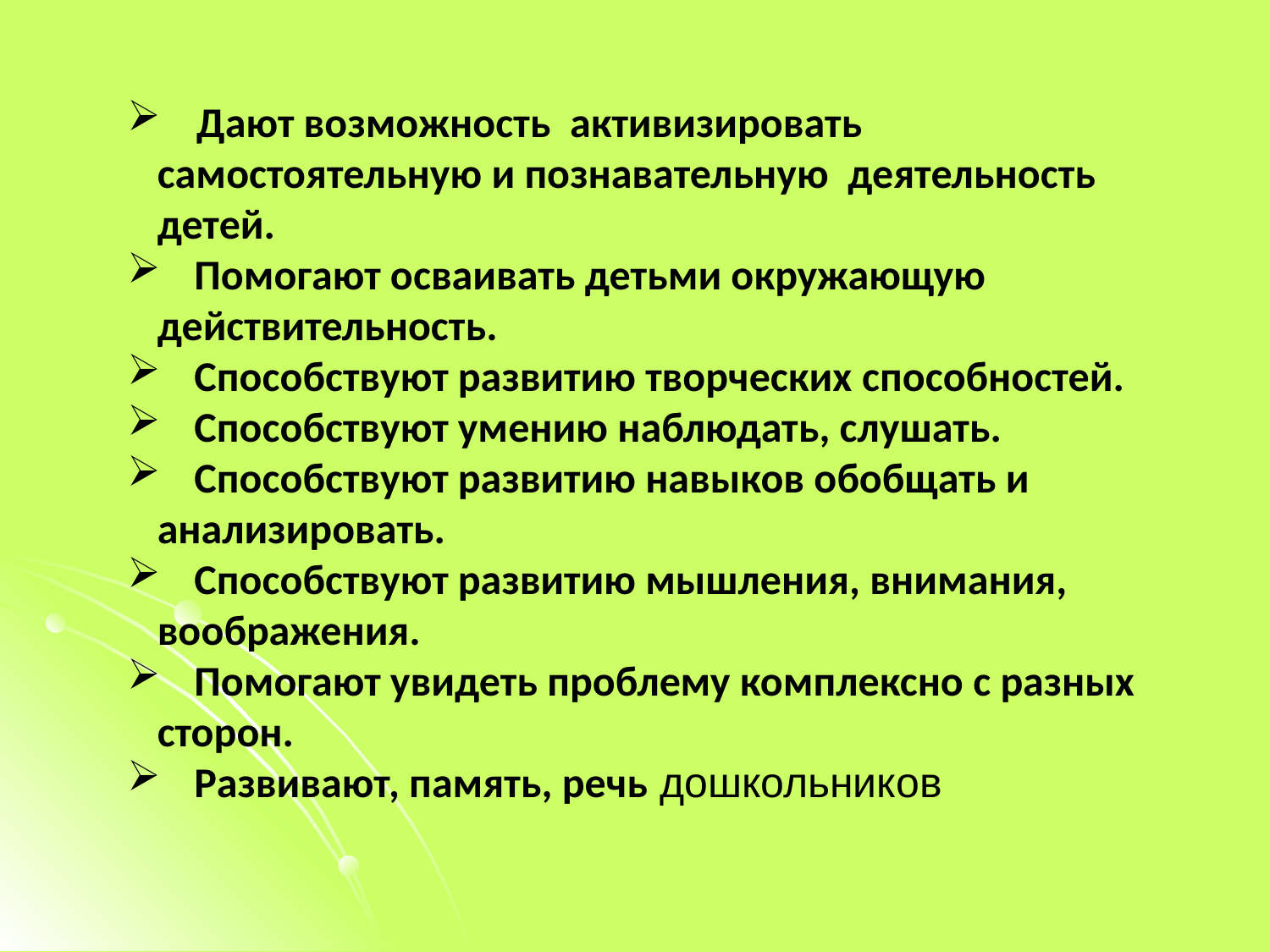

Дают возможность  активизировать самостоятельную и познавательную  деятельность детей.
   Помогают осваивать детьми окружающую действительность.
   Способствуют развитию творческих способностей.
   Способствуют умению наблюдать, слушать.
   Способствуют развитию навыков обобщать и   анализировать.
   Способствуют развитию мышления, внимания,  воображения.
   Помогают увидеть проблему комплексно с разных сторон.
   Развивают, память, речь дошкольников